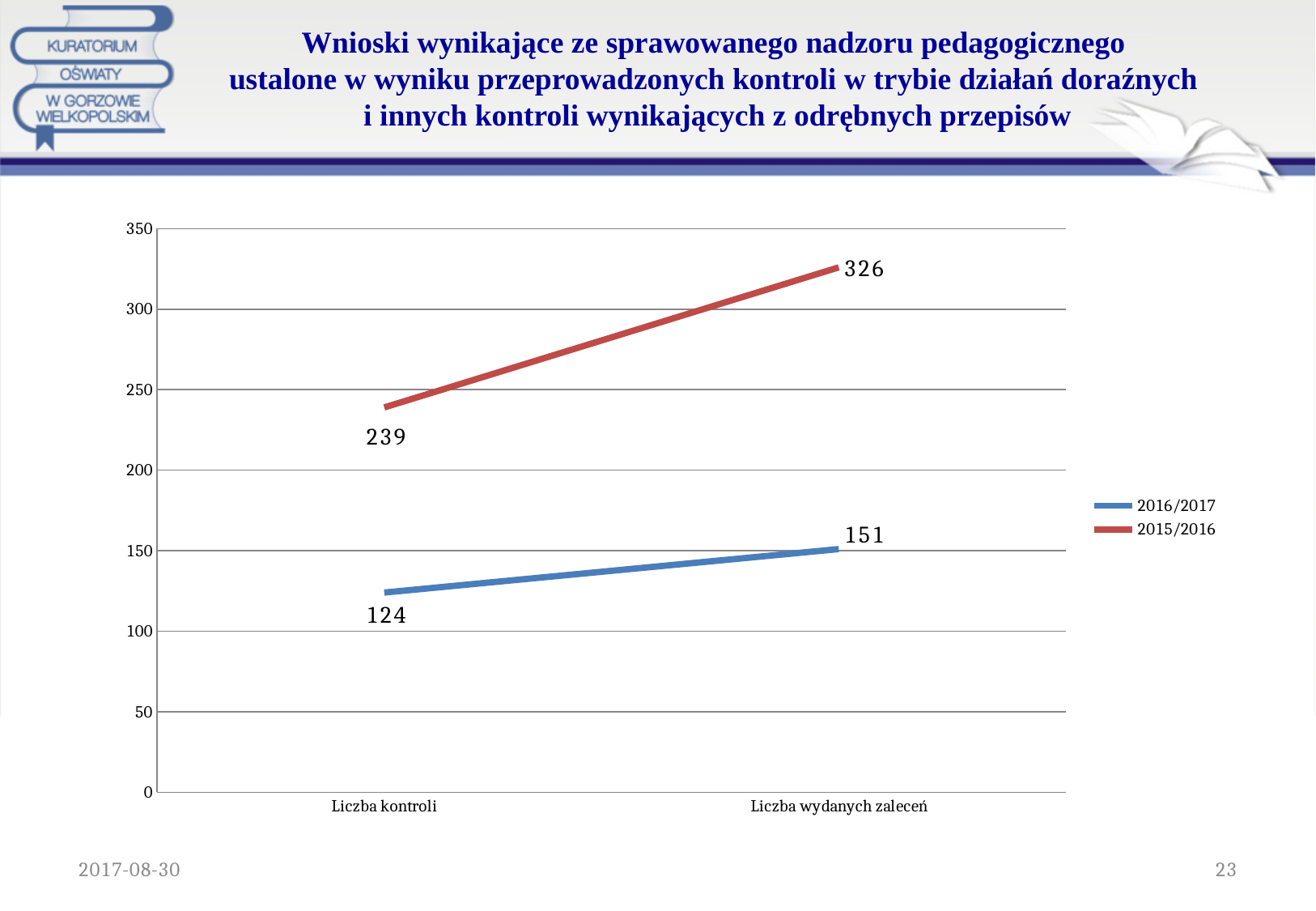

# Wnioski wynikające ze sprawowanego nadzoru pedagogicznego ustalone w wyniku przeprowadzonych kontroli w trybie działań doraźnych i innych kontroli wynikających z odrębnych przepisów

### Chart

| Category | 2016/2017 | 2015/2016 |
|---|---|---|
| Liczba kontroli | 124.0 | 239.0 |
| Liczba wydanych zaleceń | 151.0 | 326.0 |
2017-08-30
23